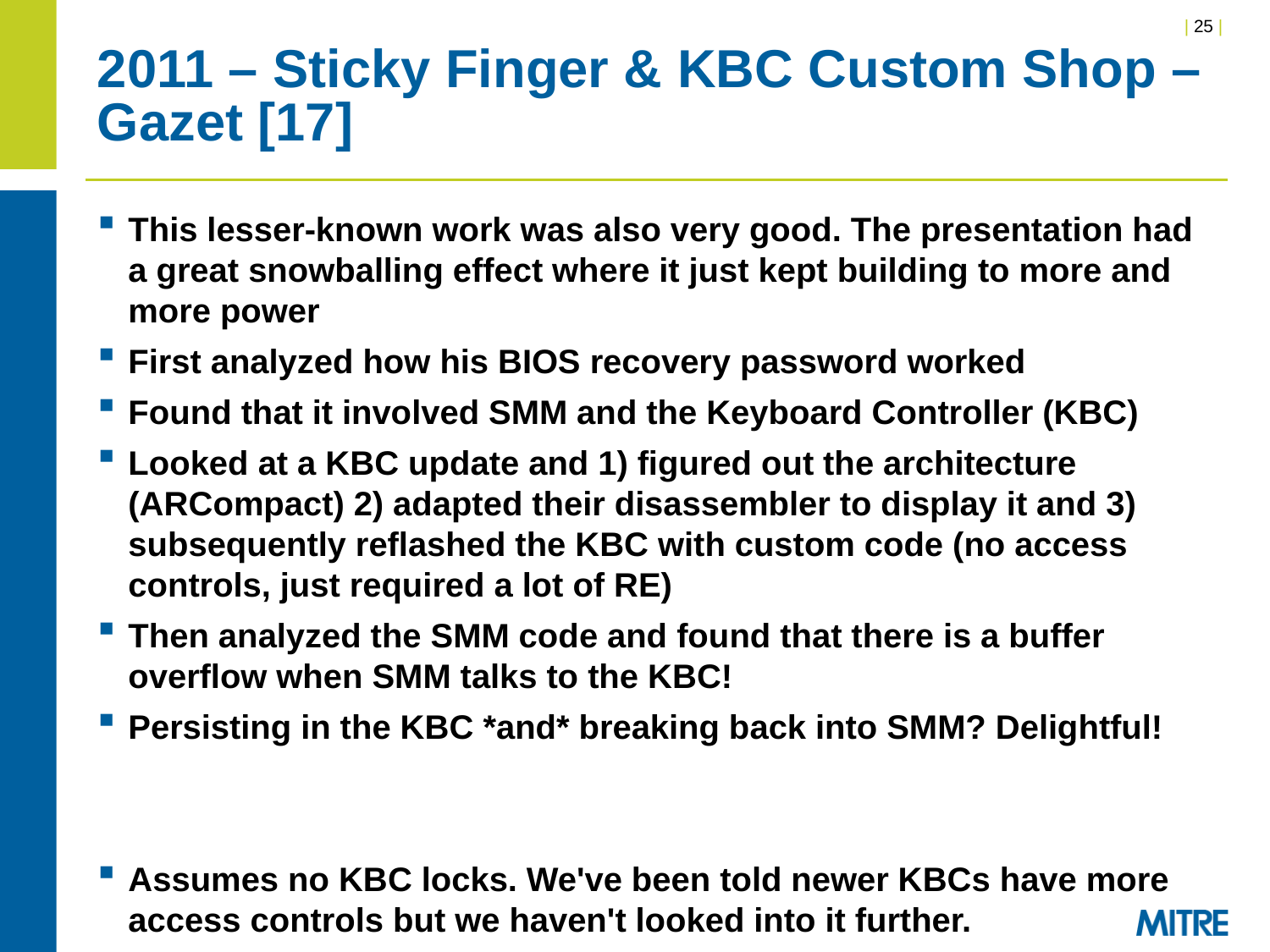

# 2011 – Sticky Finger & KBC Custom Shop – Gazet [17]
This lesser-known work was also very good. The presentation had a great snowballing effect where it just kept building to more and more power
First analyzed how his BIOS recovery password worked
Found that it involved SMM and the Keyboard Controller (KBC)
Looked at a KBC update and 1) figured out the architecture (ARCompact) 2) adapted their disassembler to display it and 3) subsequently reflashed the KBC with custom code (no access controls, just required a lot of RE)
Then analyzed the SMM code and found that there is a buffer overflow when SMM talks to the KBC!
Persisting in the KBC *and* breaking back into SMM? Delightful!

Assumes no KBC locks. We've been told newer KBCs have more access controls but we haven't looked into it further.